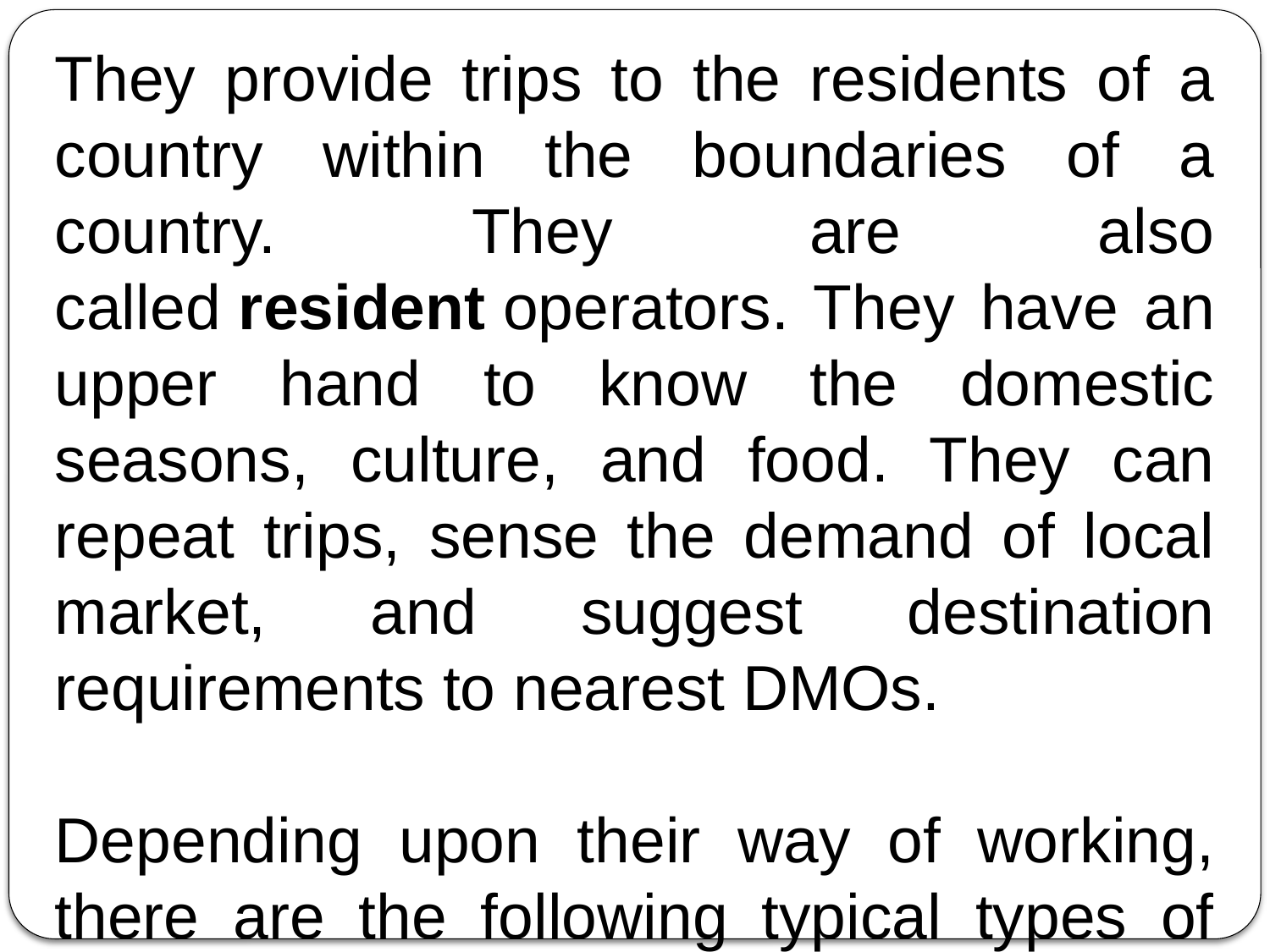

They provide trips to the residents of a country within the boundaries of a country. They are also called resident operators. They have an upper hand to know the domestic seasons, culture, and food. They can repeat trips, sense the demand of local market, and suggest destination requirements to nearest DMOs.

Depending upon their way of working, there are the following typical types of tour operators −